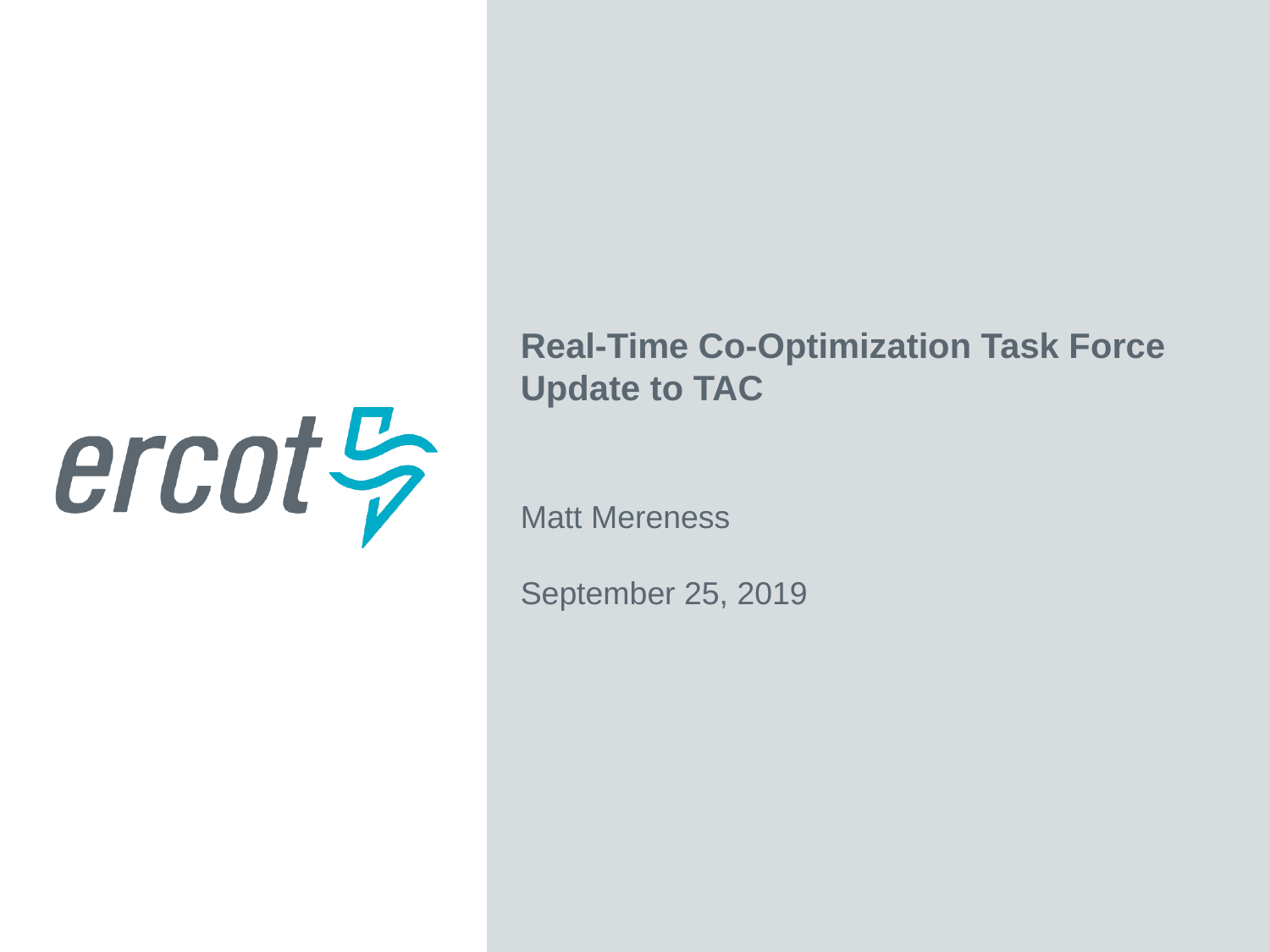

Real-Time Co-Optimization Task Force Update to TAC

Matt Mereness

September 25, 2019